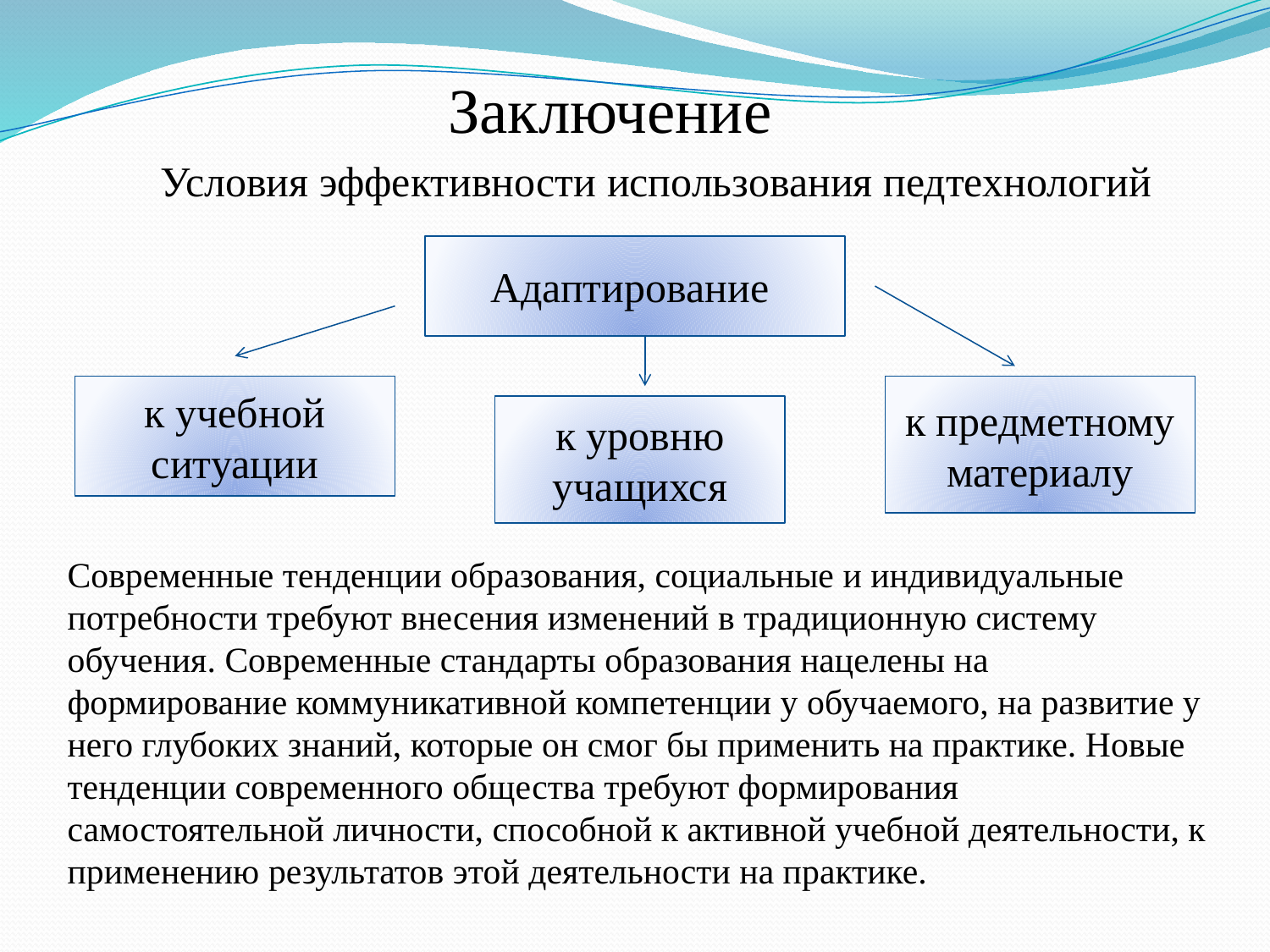

Заключение
    Условия эффективности использования педтехнологий
Адаптирование
к учебной ситуации
к предметному материалу
к уровню учащихся
Современные тенденции образования, социальные и индивидуальные потребности требуют внесения изменений в традиционную систему обучения. Современные стандарты образования нацелены на формирование коммуникативной компетенции у обучаемого, на развитие у него глубоких знаний, которые он смог бы применить на практике. Новые тенденции современного общества требуют формирования самостоятельной личности, способной к активной учебной деятельности, к применению результатов этой деятельности на практике.